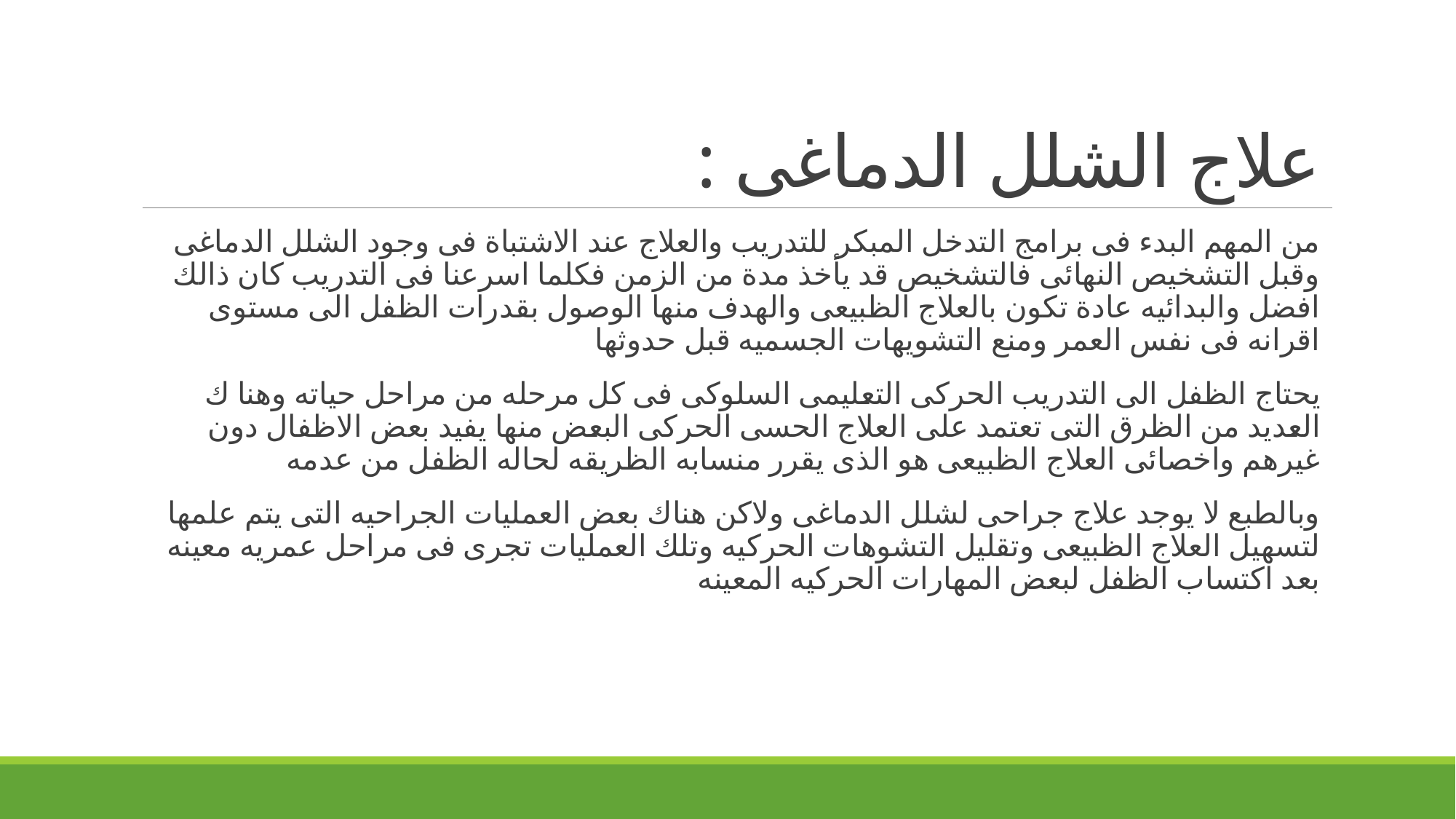

# علاج الشلل الدماغى :
من المهم البدء فى برامج التدخل المبكر للتدريب والعلاج عند الاشتباة فى وجود الشلل الدماغى وقبل التشخيص النهائى فالتشخيص قد يأخذ مدة من الزمن فكلما اسرعنا فى التدريب كان ذالك افضل والبدائيه عادة تكون بالعلاج الظبيعى والهدف منها الوصول بقدرات الظفل الى مستوى اقرانه فى نفس العمر ومنع التشويهات الجسميه قبل حدوثها
يحتاج الظفل الى التدريب الحركى التعليمى السلوكى فى كل مرحله من مراحل حياته وهنا ك العديد من الظرق التى تعتمد على العلاج الحسى الحركى البعض منها يفيد بعض الاظفال دون غيرهم واخصائى العلاج الظبيعى هو الذى يقرر منسابه الظريقه لحاله الظفل من عدمه
وبالطبع لا يوجد علاج جراحى لشلل الدماغى ولاكن هناك بعض العمليات الجراحيه التى يتم علمها لتسهيل العلاج الظبيعى وتقليل التشوهات الحركيه وتلك العمليات تجرى فى مراحل عمريه معينه بعد اكتساب الظفل لبعض المهارات الحركيه المعينه